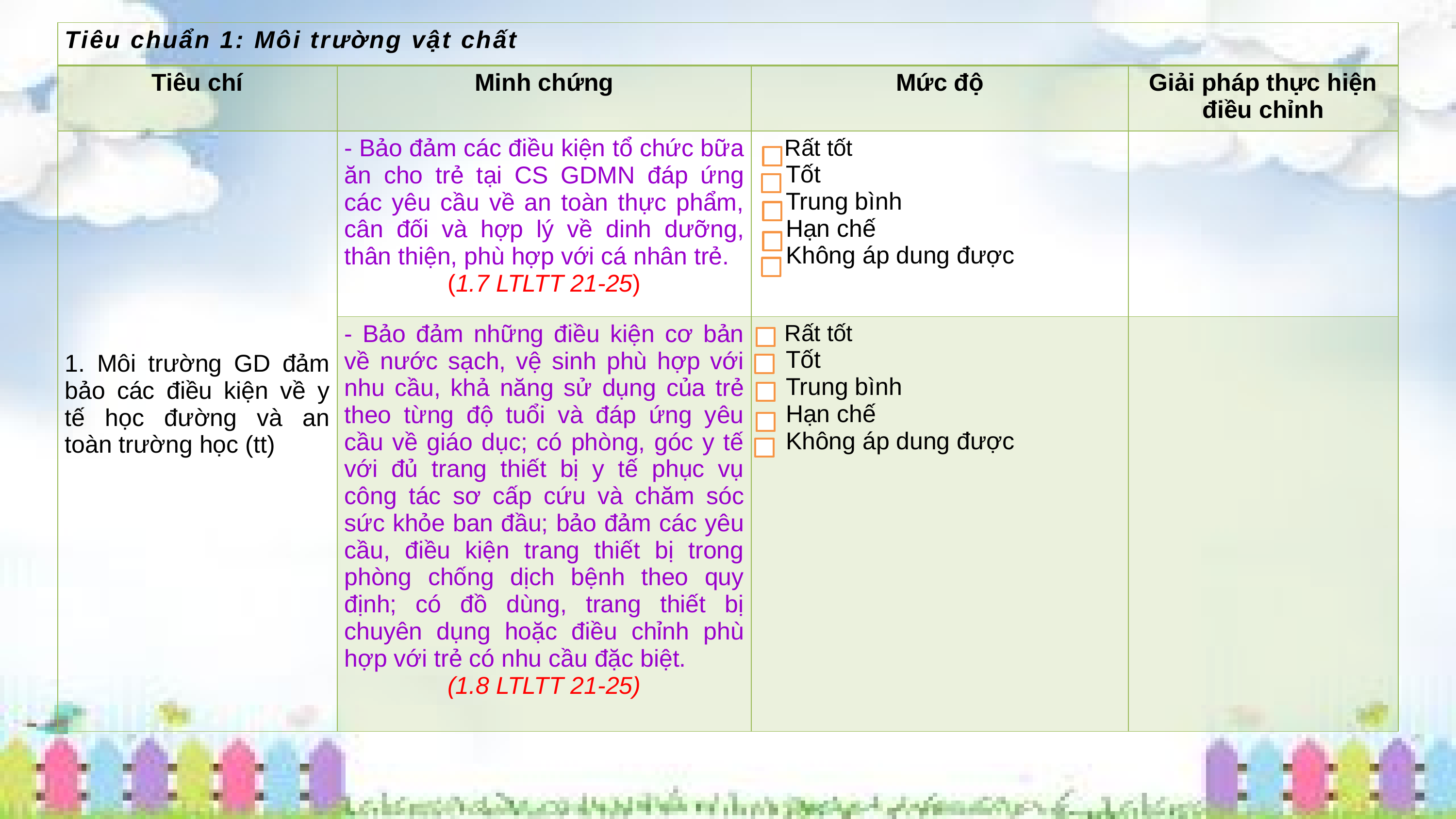

| Tiêu chuẩn 1: Môi trường vật chất |  |  |  |
| --- | --- | --- | --- |
| Tiêu chí | Minh chứng | Mức độ | Giải pháp thực hiện điều chỉnh |
| 1. Môi trường GD đảm bảo các điều kiện về y tế học đường và an toàn trường học (tt) | - Bảo đảm các điều kiện tổ chức bữa ăn cho trẻ tại CS GDMN đáp ứng các yêu cầu về an toàn thực phẩm, cân đối và hợp lý về dinh dưỡng, thân thiện, phù hợp với cá nhân trẻ. (1.7 LTLTT 21-25) | Rất tốt Tốt Trung bình Hạn chế Không áp dung được |  |
|  | - Bảo đảm những điều kiện cơ bản về nước sạch, vệ sinh phù hợp với nhu cầu, khả năng sử dụng của trẻ theo từng độ tuổi và đáp ứng yêu cầu về giáo dục; có phòng, góc y tế với đủ trang thiết bị y tế phục vụ công tác sơ cấp cứu và chăm sóc sức khỏe ban đầu; bảo đảm các yêu cầu, điều kiện trang thiết bị trong phòng chống dịch bệnh theo quy định; có đồ dùng, trang thiết bị chuyên dụng hoặc điều chỉnh phù hợp với trẻ có nhu cầu đặc biệt. (1.8 LTLTT 21-25) | Rất tốt Tốt Trung bình Hạn chế Không áp dung được |  |